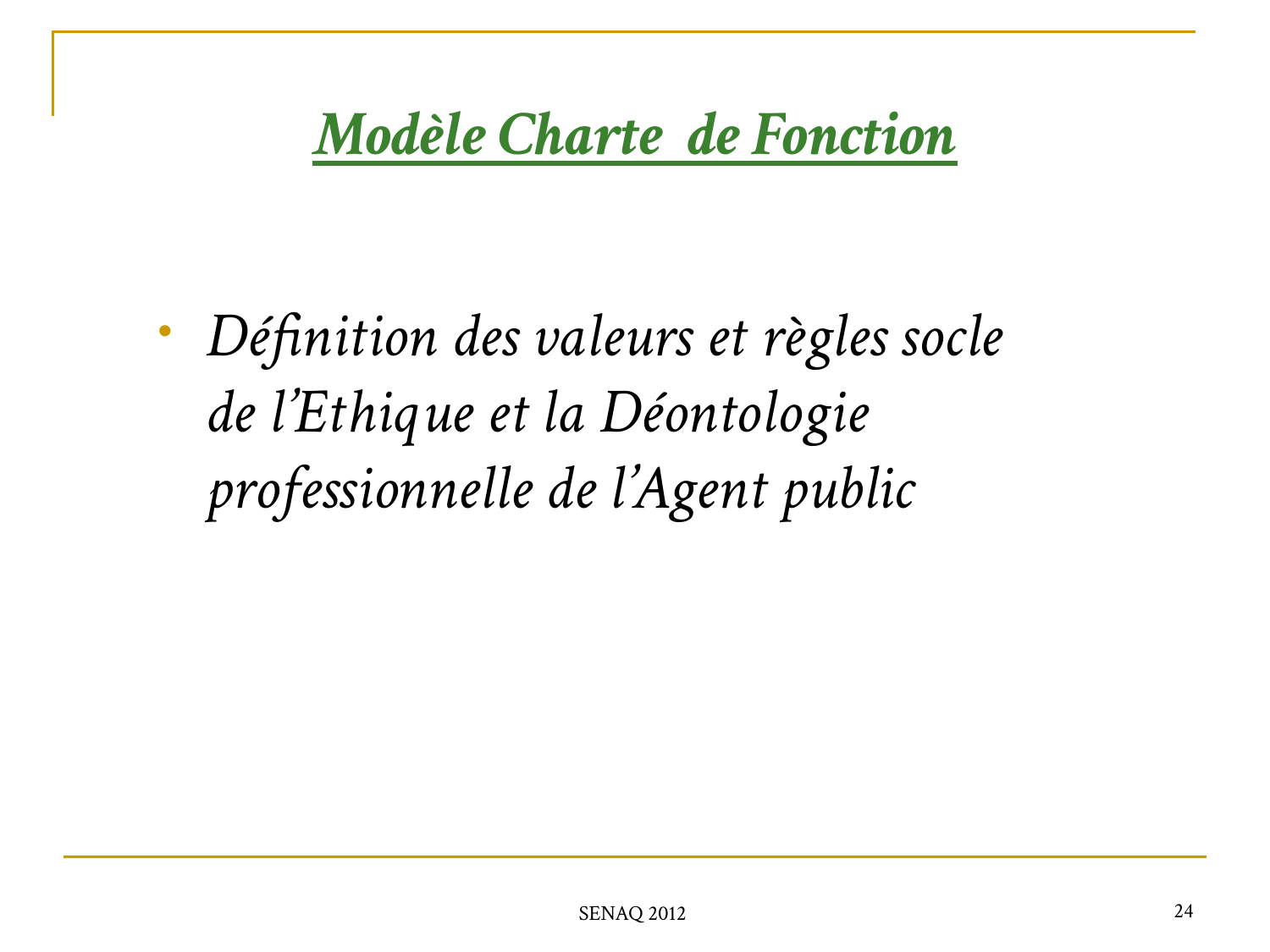

Modèle Charte  de Fonction
Définition des valeurs et règles socle de l’Ethique et la Déontologie professionnelle de l’Agent public
24
SENAQ 2012